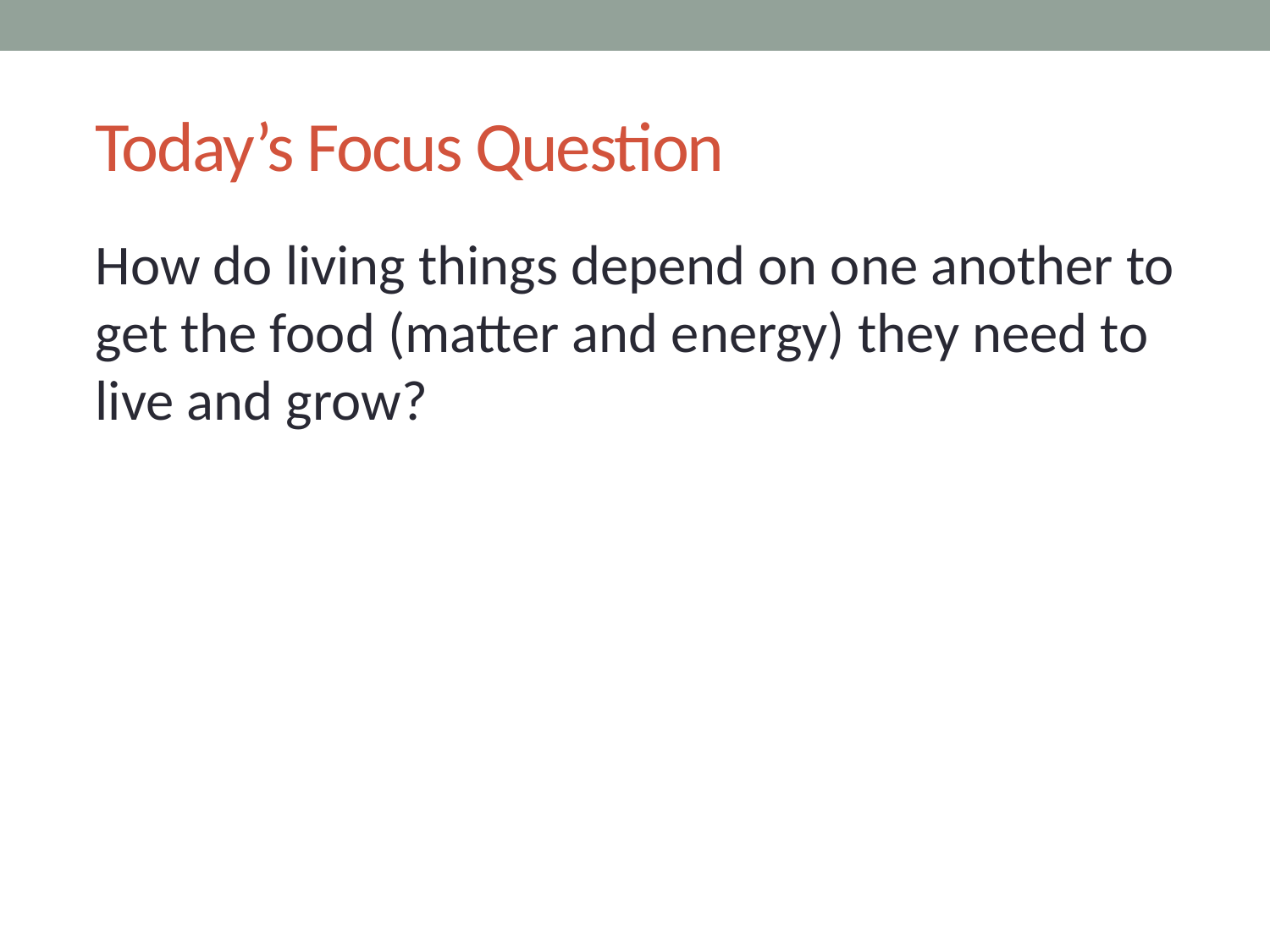

# Today’s Focus Question
How do living things depend on one another to get the food (matter and energy) they need to live and grow?